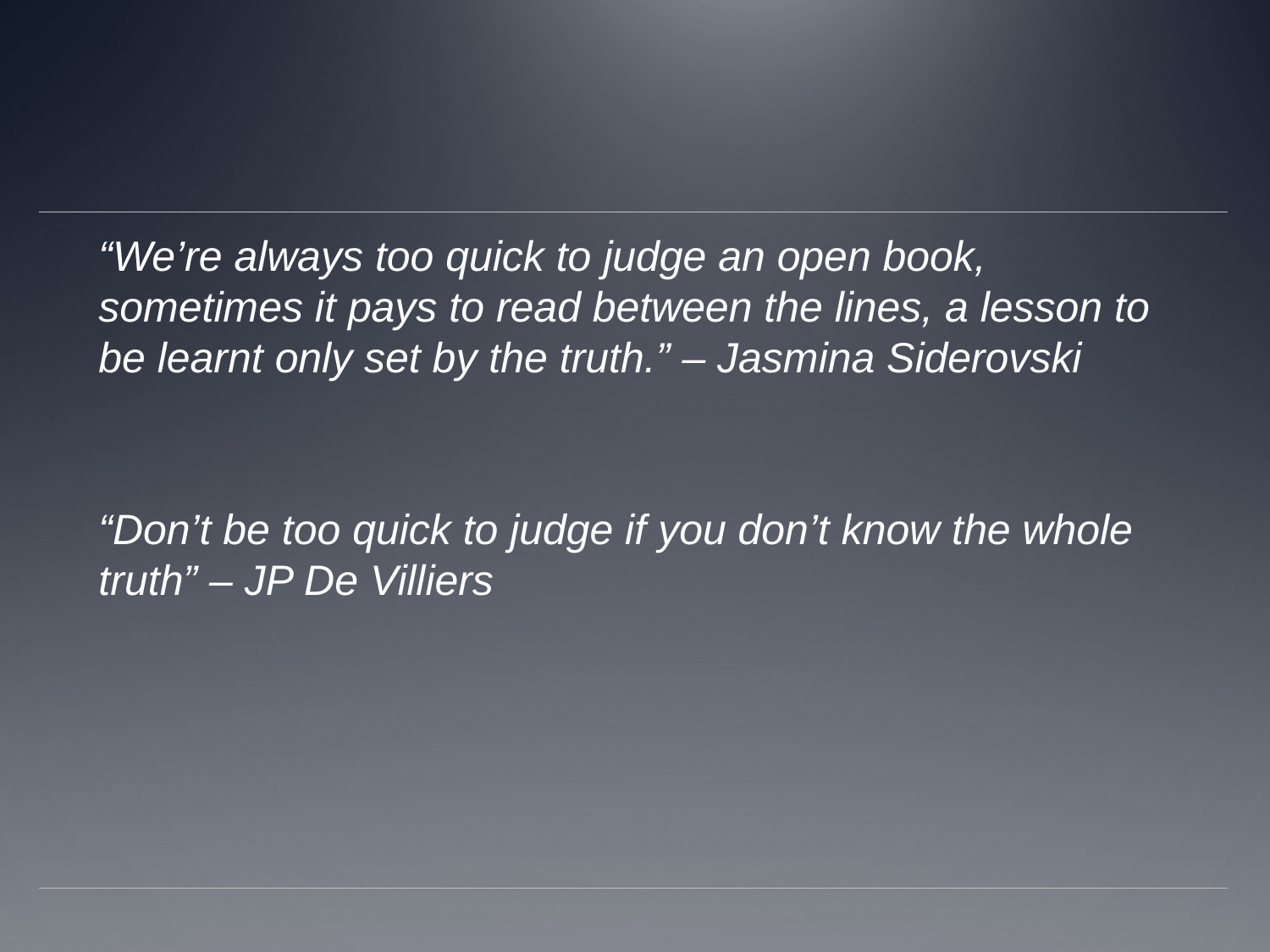

“We’re always too quick to judge an open book, sometimes it pays to read between the lines, a lesson to be learnt only set by the truth.” – Jasmina Siderovski

“Don’t be too quick to judge if you don’t know the whole truth” – JP De Villiers